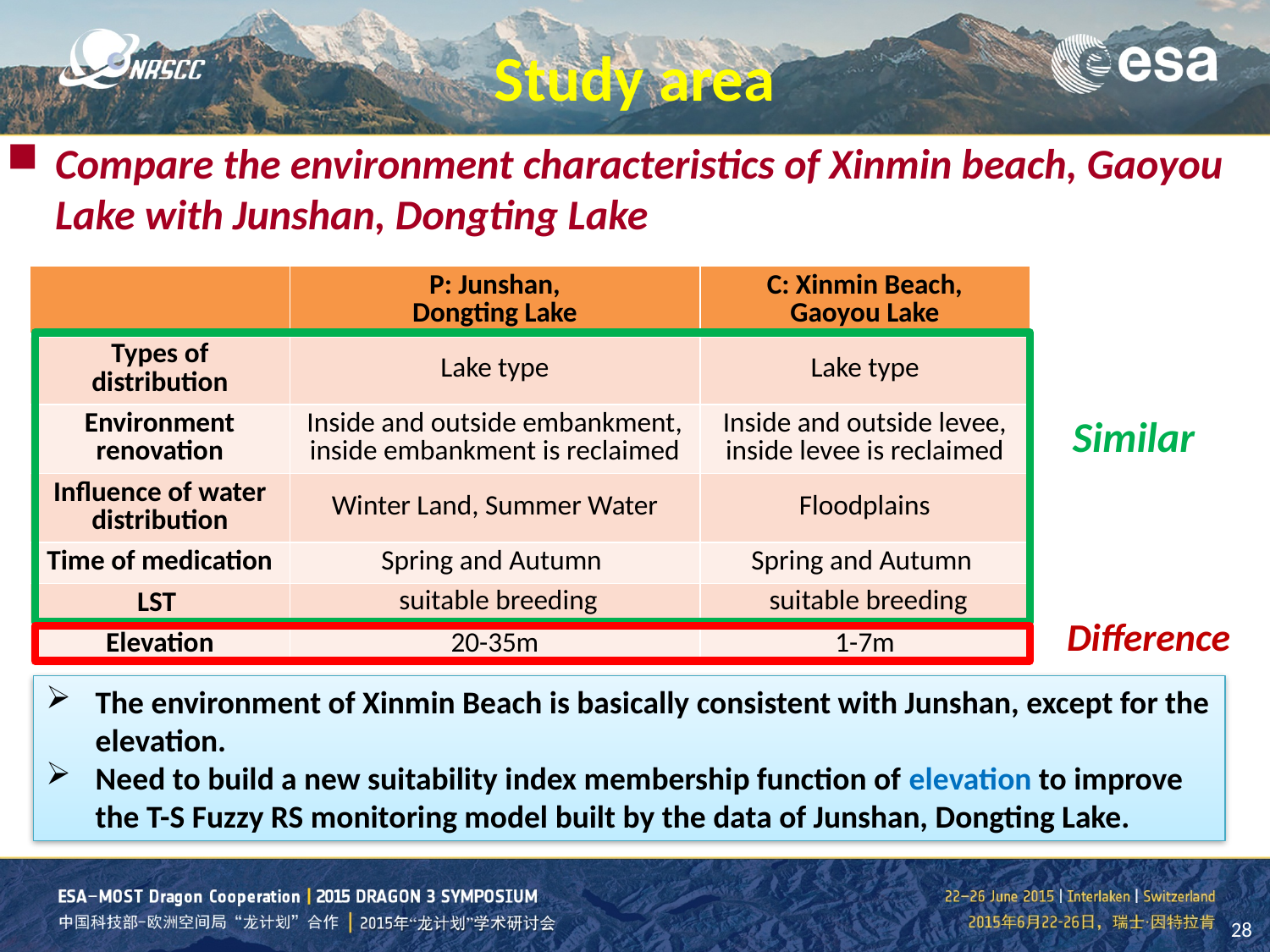

Study area
Compare the environment characteristics of Xinmin beach, Gaoyou Lake with Junshan, Dongting Lake
|  | P: Junshan, Dongting Lake | C: Xinmin Beach, Gaoyou Lake |
| --- | --- | --- |
| Types of distribution | Lake type | Lake type |
| Environment renovation | Inside and outside embankment, inside embankment is reclaimed | Inside and outside levee, inside levee is reclaimed |
| Influence of water distribution | Winter Land, Summer Water | Floodplains |
| Time of medication | Spring and Autumn | Spring and Autumn |
| LST | suitable breeding | suitable breeding |
| Elevation | 20-35m | 1-7m |

Similar
Difference

The environment of Xinmin Beach is basically consistent with Junshan, except for the elevation.
Need to build a new suitability index membership function of elevation to improve the T-S Fuzzy RS monitoring model built by the data of Junshan, Dongting Lake.